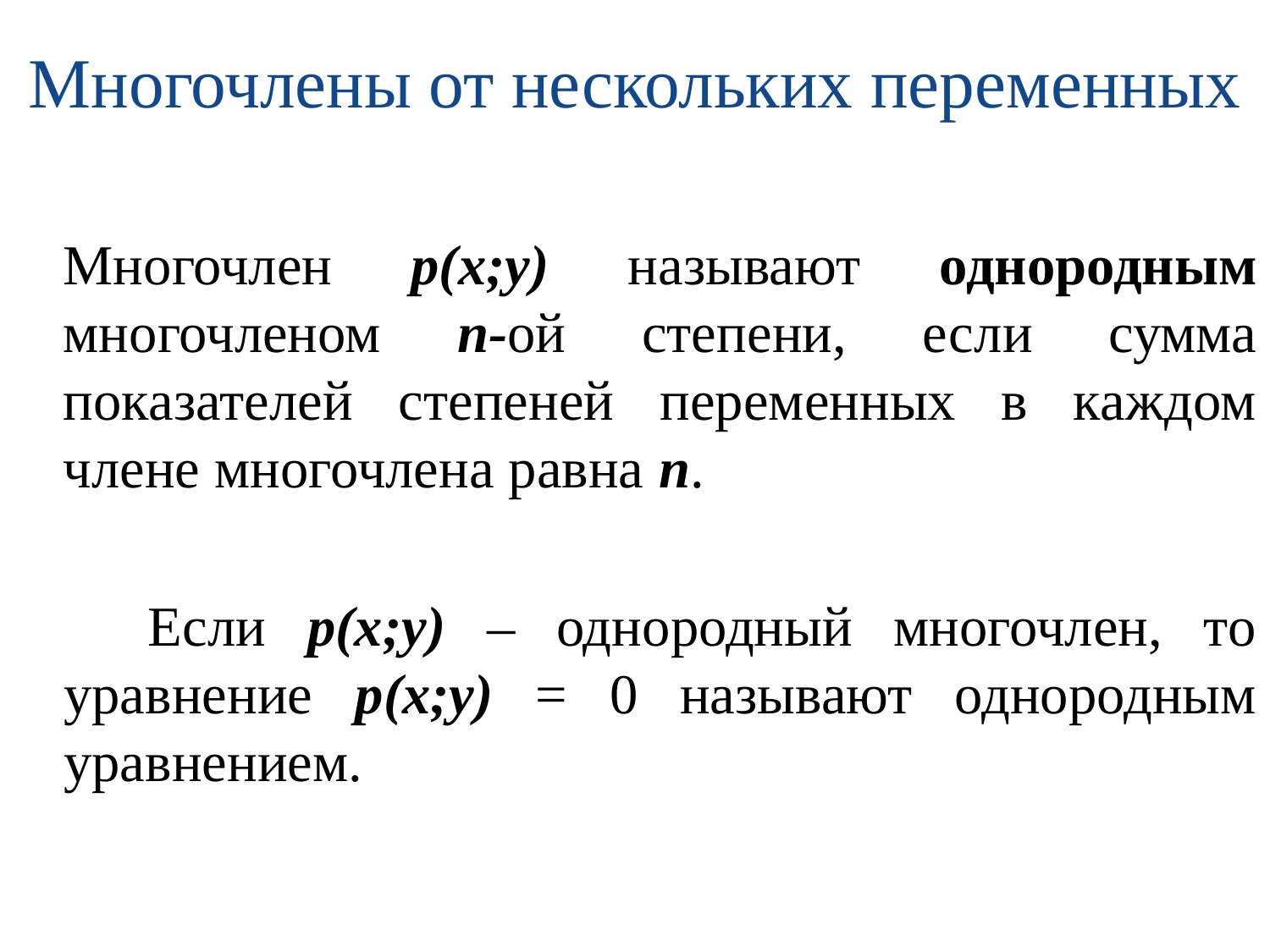

# Многочлены от нескольких переменных
Многочлен р(х;у) называют однородным многочленом n-ой степени, если сумма показателей степеней переменных в каждом члене многочлена равна n.

   Если р(х;у) – однородный многочлен, то уравнение р(х;у) = 0 называют однородным уравнением.